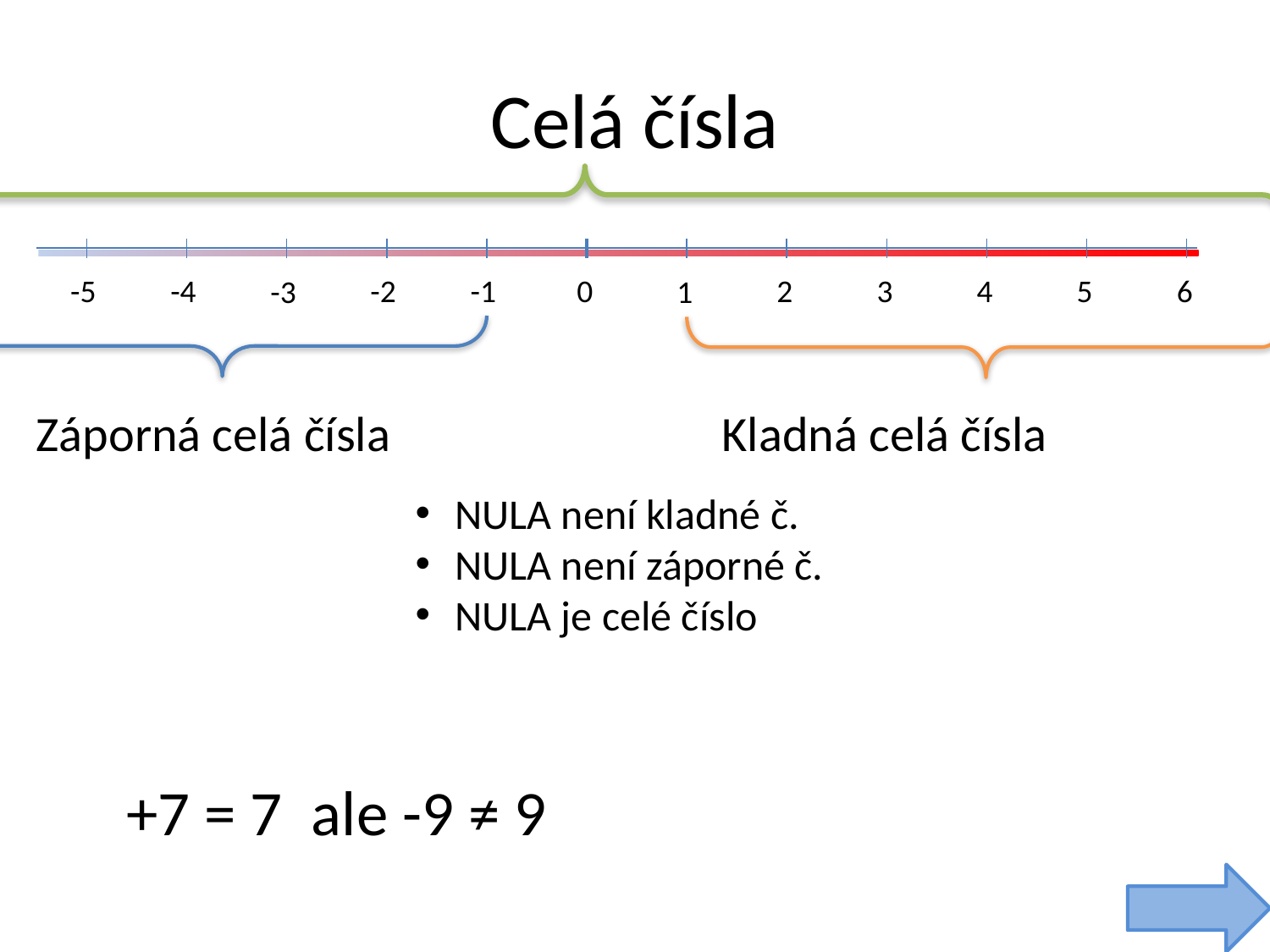

# Celá čísla

-5
-2
-1
-4
0
2
3
4
5
6
-3
1

Záporná celá čísla
Kladná celá čísla
NULA není kladné č.
NULA není záporné č.
NULA je celé číslo
+7 = 7  ale -9 ≠ 9